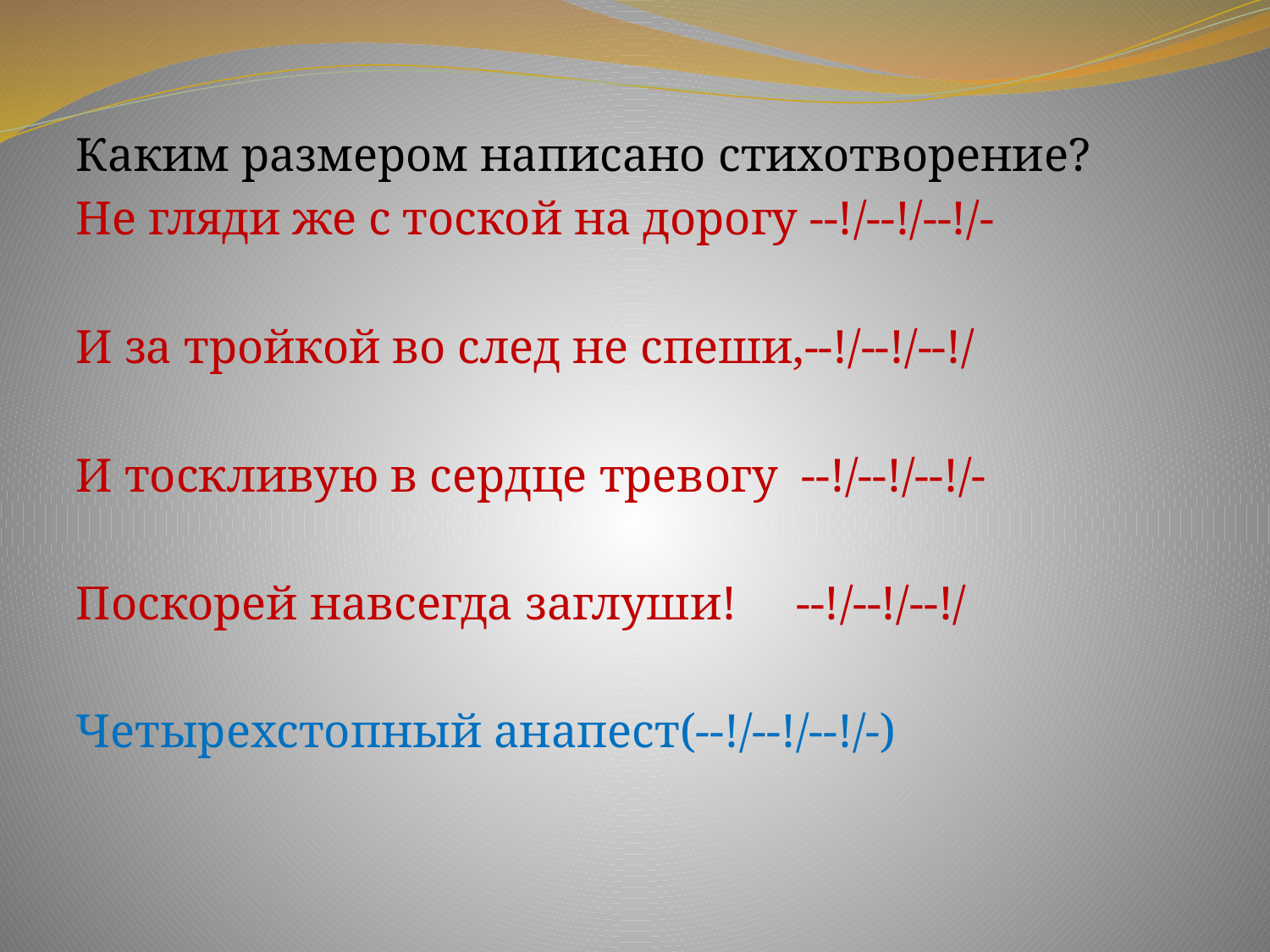

Каким размером написано стихотворение?
Не гляди же с тоской на дорогу --!/--!/--!/-

И за тройкой во след не спеши,--!/--!/--!/

И тоскливую в сердце тревогу  --!/--!/--!/-

Поскорей навсегда заглуши!     --!/--!/--!/

Четырехстопный анапест(--!/--!/--!/-)